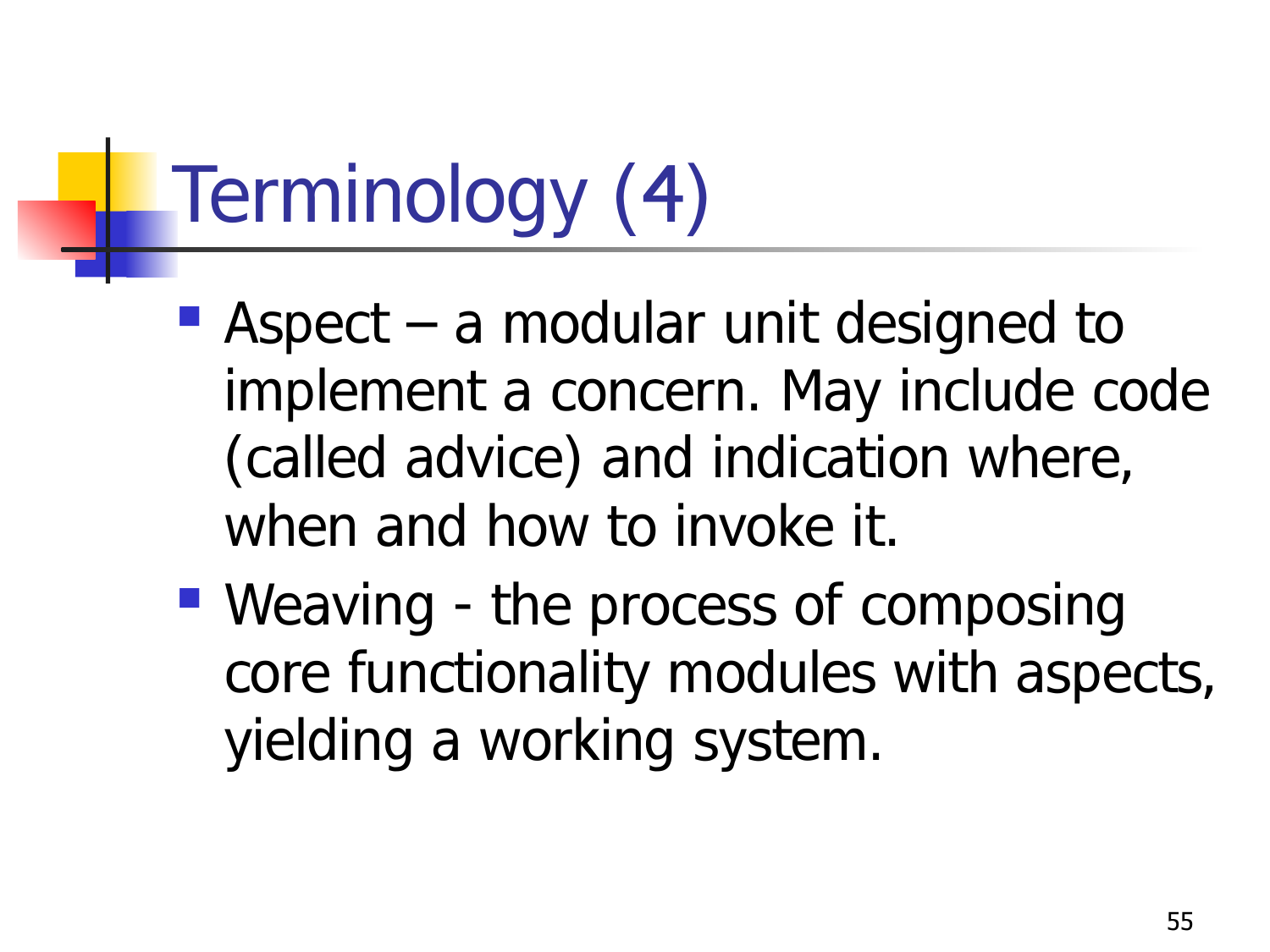

# Terminology (4)
Aspect – a modular unit designed to implement a concern. May include code (called advice) and indication where, when and how to invoke it.
Weaving - the process of composing core functionality modules with aspects, yielding a working system.
55